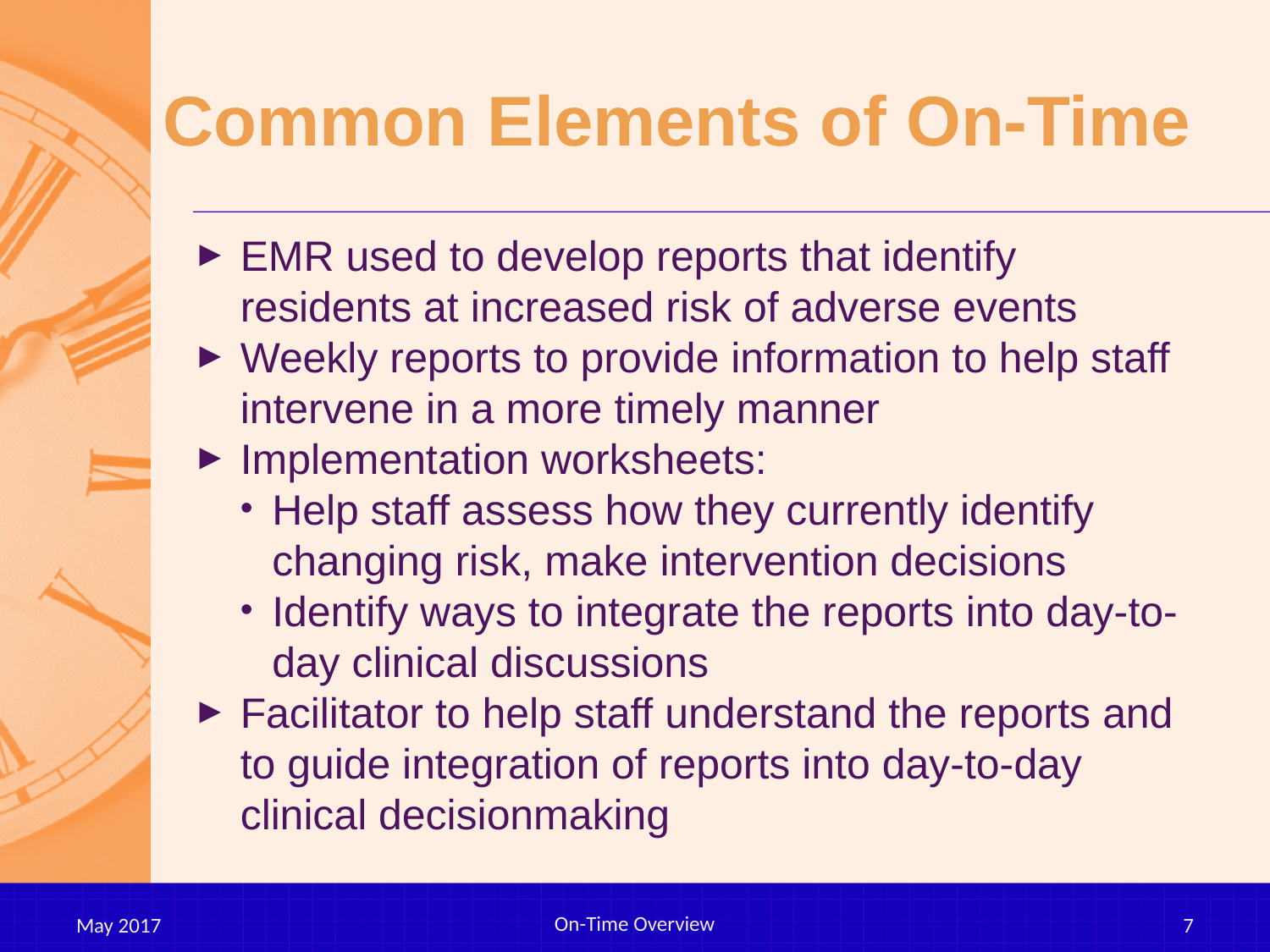

# Common Elements of On-Time
EMR used to develop reports that identify residents at increased risk of adverse events
Weekly reports to provide information to help staff intervene in a more timely manner
Implementation worksheets:
Help staff assess how they currently identify changing risk, make intervention decisions
Identify ways to integrate the reports into day-to-day clinical discussions
Facilitator to help staff understand the reports and to guide integration of reports into day-to-day clinical decisionmaking
On-Time Overview
May 2017
7